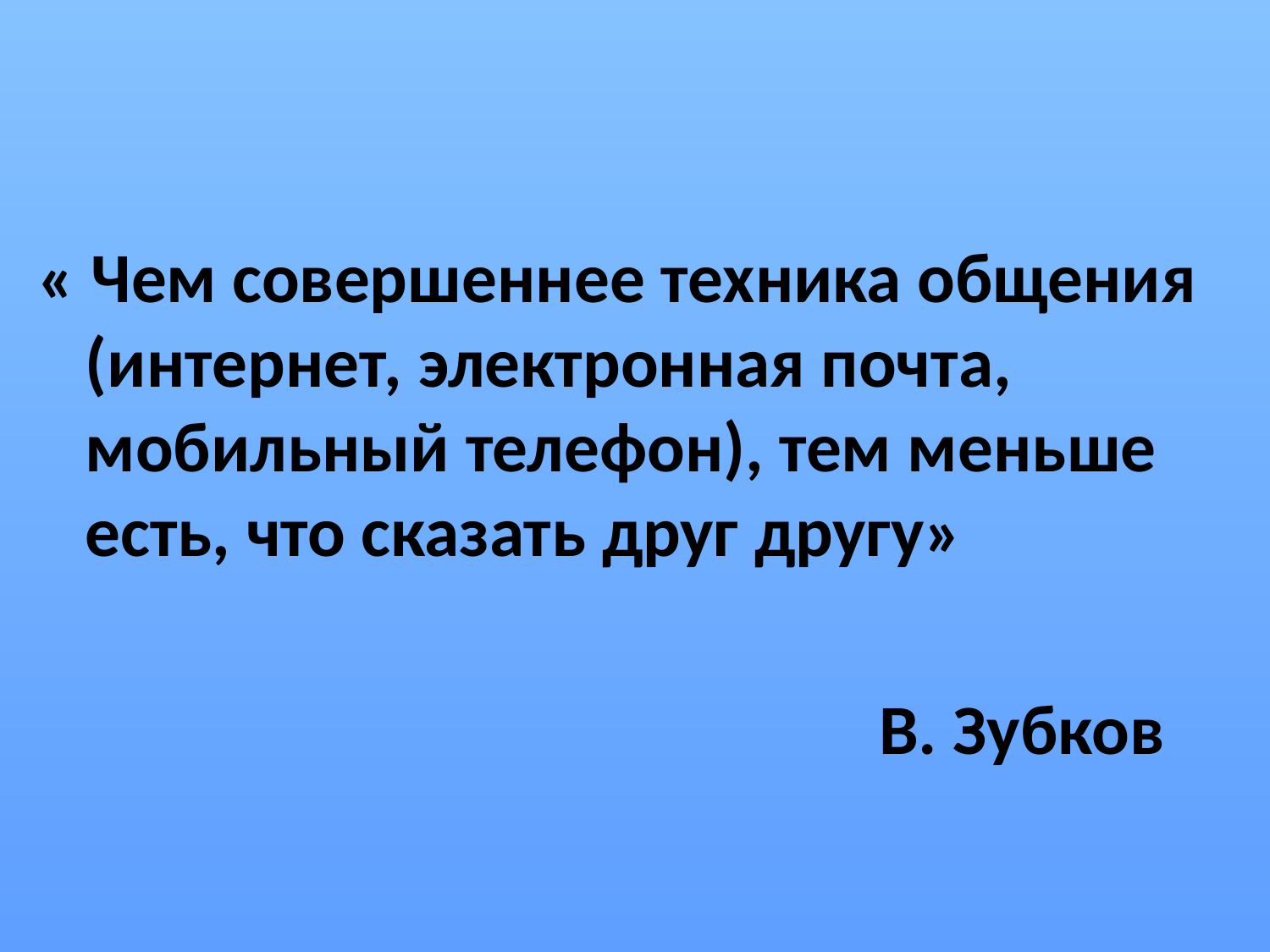

« Чем совершеннее техника общения (интернет, электронная почта, мобильный телефон), тем меньше есть, что сказать друг другу»

                                                     В. Зубков